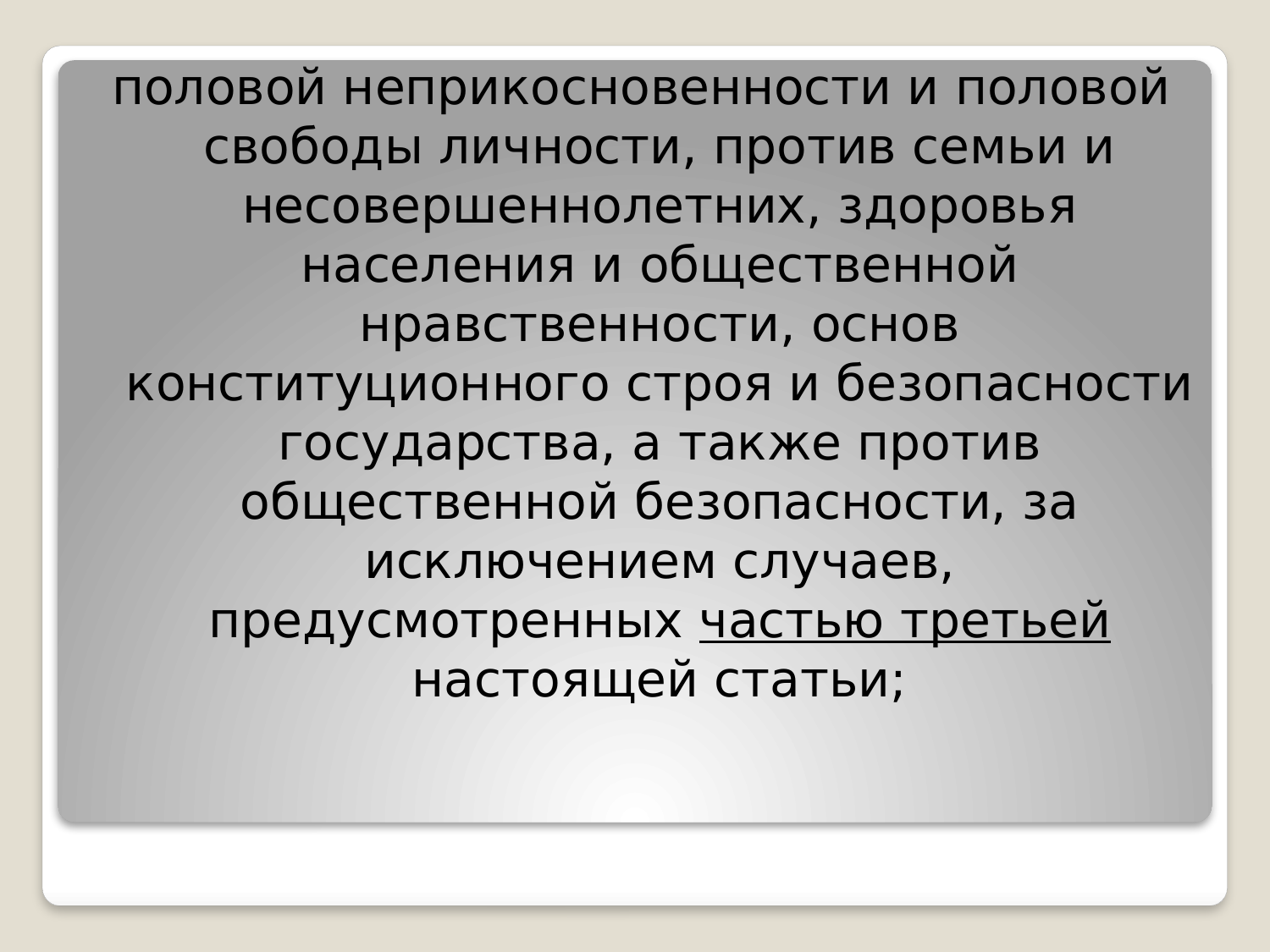

половой неприкосновенности и половой свободы личности, против семьи и несовершеннолетних, здоровья населения и общественной нравственности, основ конституционного строя и безопасности государства, а также против общественной безопасности, за исключением случаев, предусмотренных частью третьей настоящей статьи;